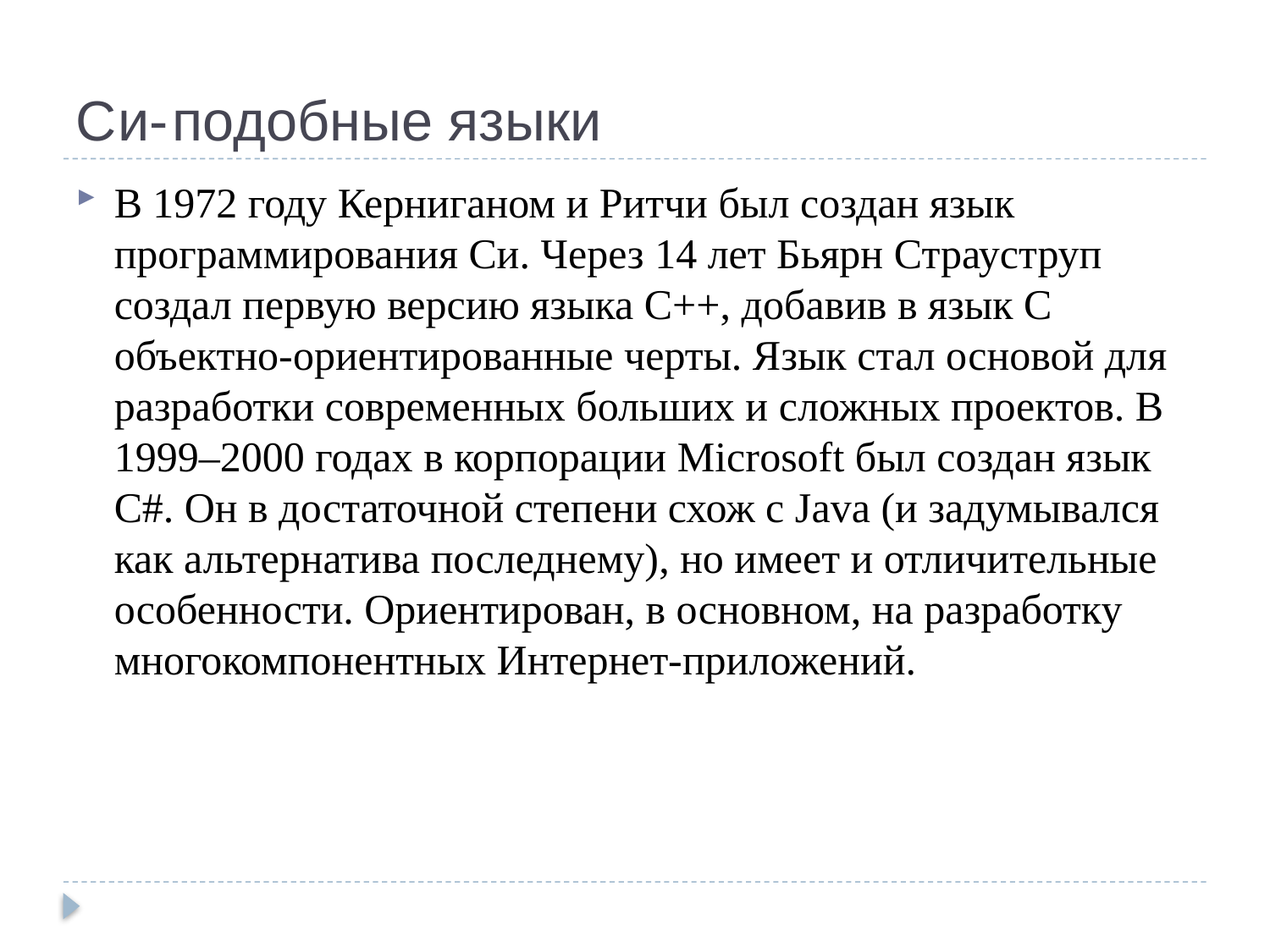

# Cи-подобные языки
В 1972 году Керниганом и Ритчи был создан язык программирования Cи. Через 14 лет Бьярн Страуструп создал первую версию языка C++, добавив в язык C объектно-ориентированные черты. Язык стал основой для разработки современных больших и сложных проектов. В 1999–2000 годах в корпорации Microsoft был создан язык C#. Он в достаточной степени схож с Java (и задумывался как альтернатива последнему), но имеет и отличительные особенности. Ориентирован, в основном, на разработку многокомпонентных Интернет-приложений.